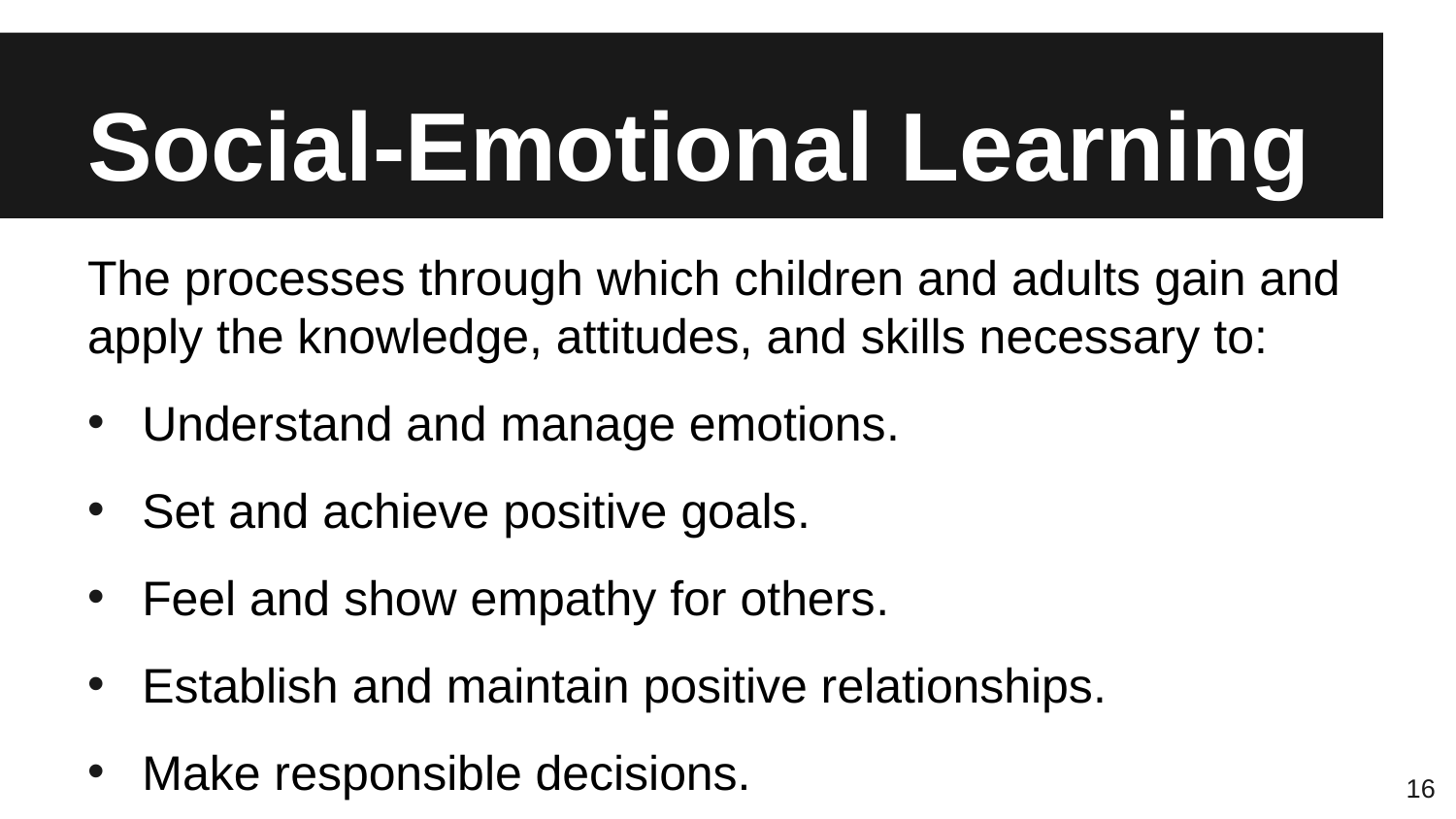

# Social-Emotional Learning
The processes through which children and adults gain and apply the knowledge, attitudes, and skills necessary to:
Understand and manage emotions.
Set and achieve positive goals.
Feel and show empathy for others.
Establish and maintain positive relationships.
Make responsible decisions.

16